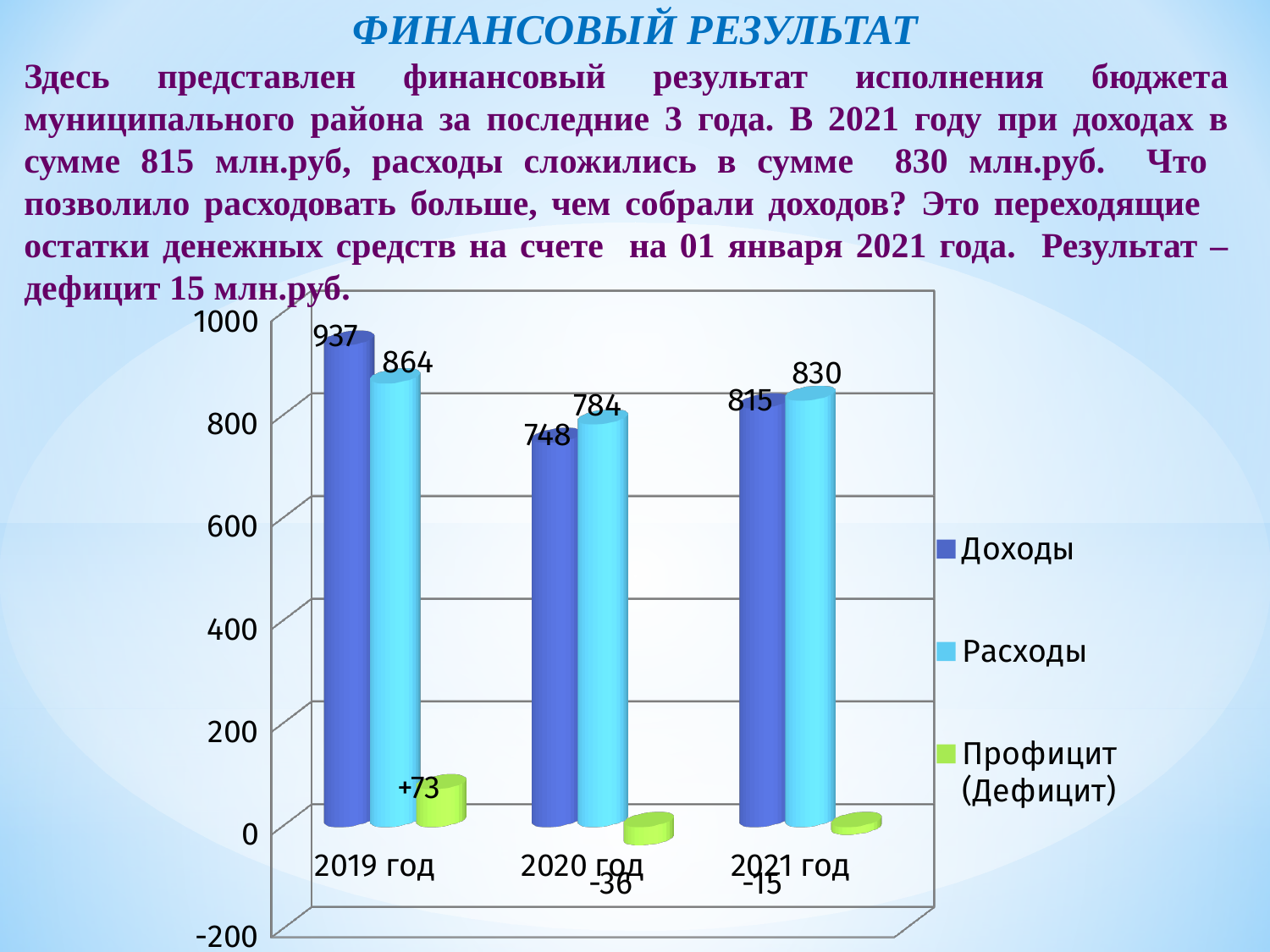

Финансовый результат
Здесь представлен финансовый результат исполнения бюджета муниципального района за последние 3 года. В 2021 году при доходах в сумме 815 млн.руб, расходы сложились в сумме  830 млн.руб.  Что  позволило расходовать больше, чем собрали доходов? Это переходящие   остатки денежных средств на счете  на 01 января 2021 года.  Результат – дефицит 15 млн.руб.

[unsupported chart]

937
864
830
815
784
748
+73
-36
-15